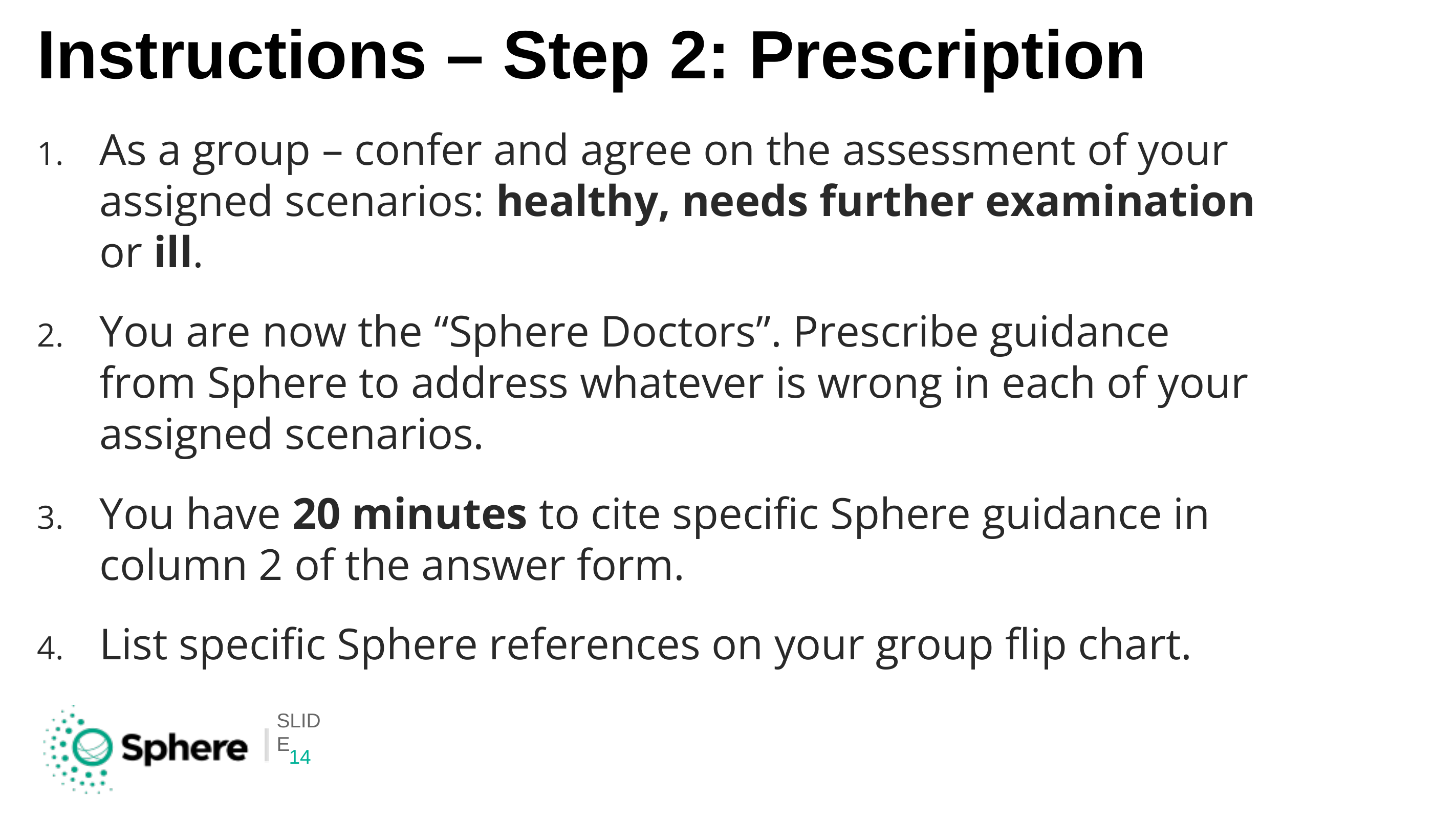

# Instructions – Step 2: Prescription
As a group – confer and agree on the assessment of your assigned scenarios: healthy, needs further examination or ill.
You are now the “Sphere Doctors”. Prescribe guidance from Sphere to address whatever is wrong in each of your assigned scenarios.
You have 20 minutes to cite specific Sphere guidance in column 2 of the answer form.
List specific Sphere references on your group flip chart.
14